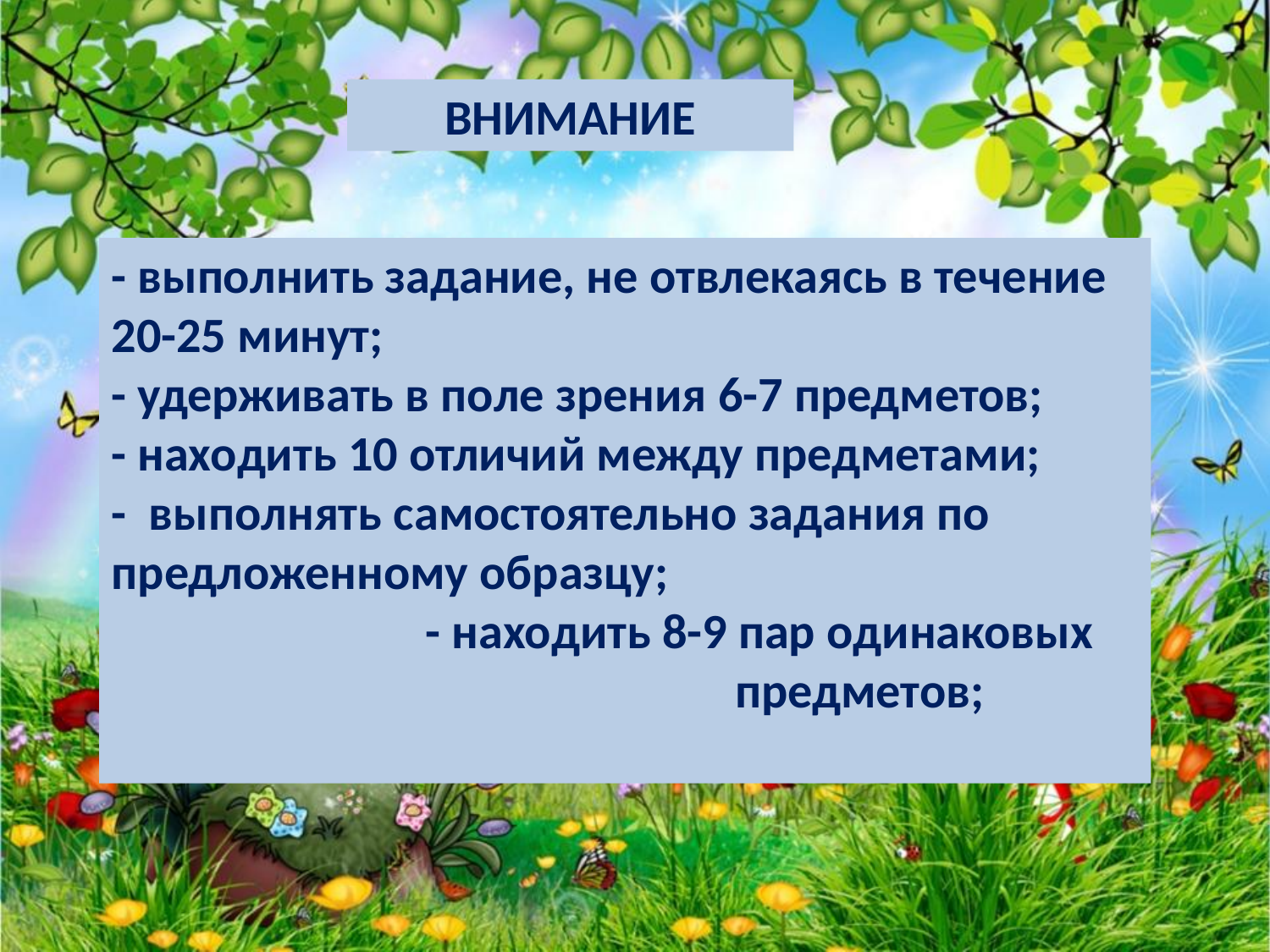

ВНИМАНИЕ
- выполнить задание, не отвлекаясь в течение 20-25 минут;
- удерживать в поле зрения 6-7 предметов;
- находить 10 отличий между предметами;
-  выполнять самостоятельно задания по предложенному образцу;
                            - находить 8-9 пар одинаковых                               						предметов;